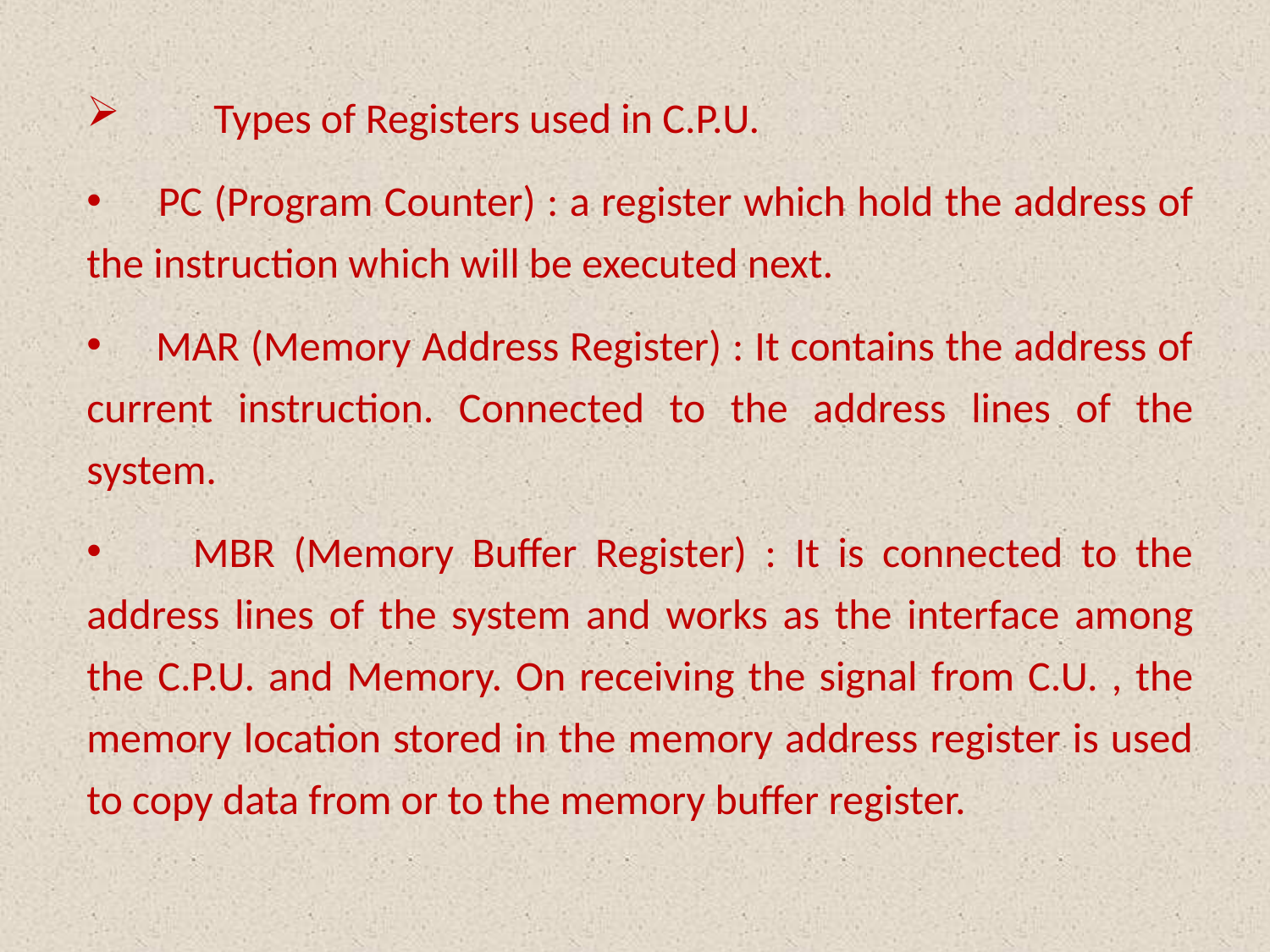

Types of Registers used in C.P.U.
     PC (Program Counter) : a register which hold the address of the instruction which will be executed next.
     MAR (Memory Address Register) : It contains the address of current instruction. Connected to the address lines of the system.
     MBR (Memory Buffer Register) : It is connected to the address lines of the system and works as the interface among the C.P.U. and Memory. On receiving the signal from C.U. , the memory location stored in the memory address register is used to copy data from or to the memory buffer register.